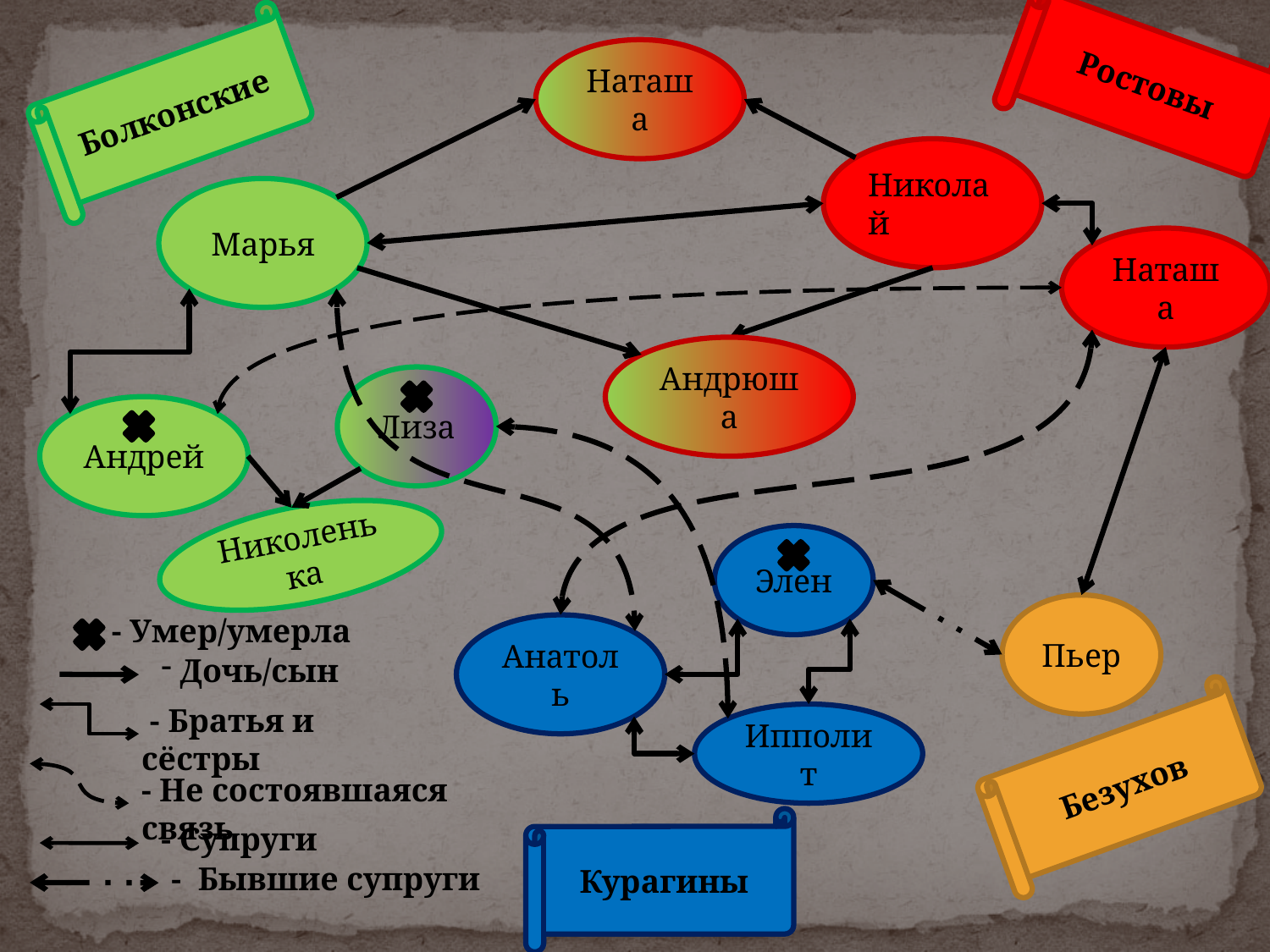

Ростовы
Наташа
Болконские
Николай
Марья
Наташа
Андрюша
Лиза

Андрей

Николенька
Элен

Пьер
- Умер/умерла

Анатоль
 Дочь/сын
 - Братья и сёстры
Ипполит
Безухов
- Не состоявшаяся связь
Курагины
- Супруги
-  Бывшие супруги